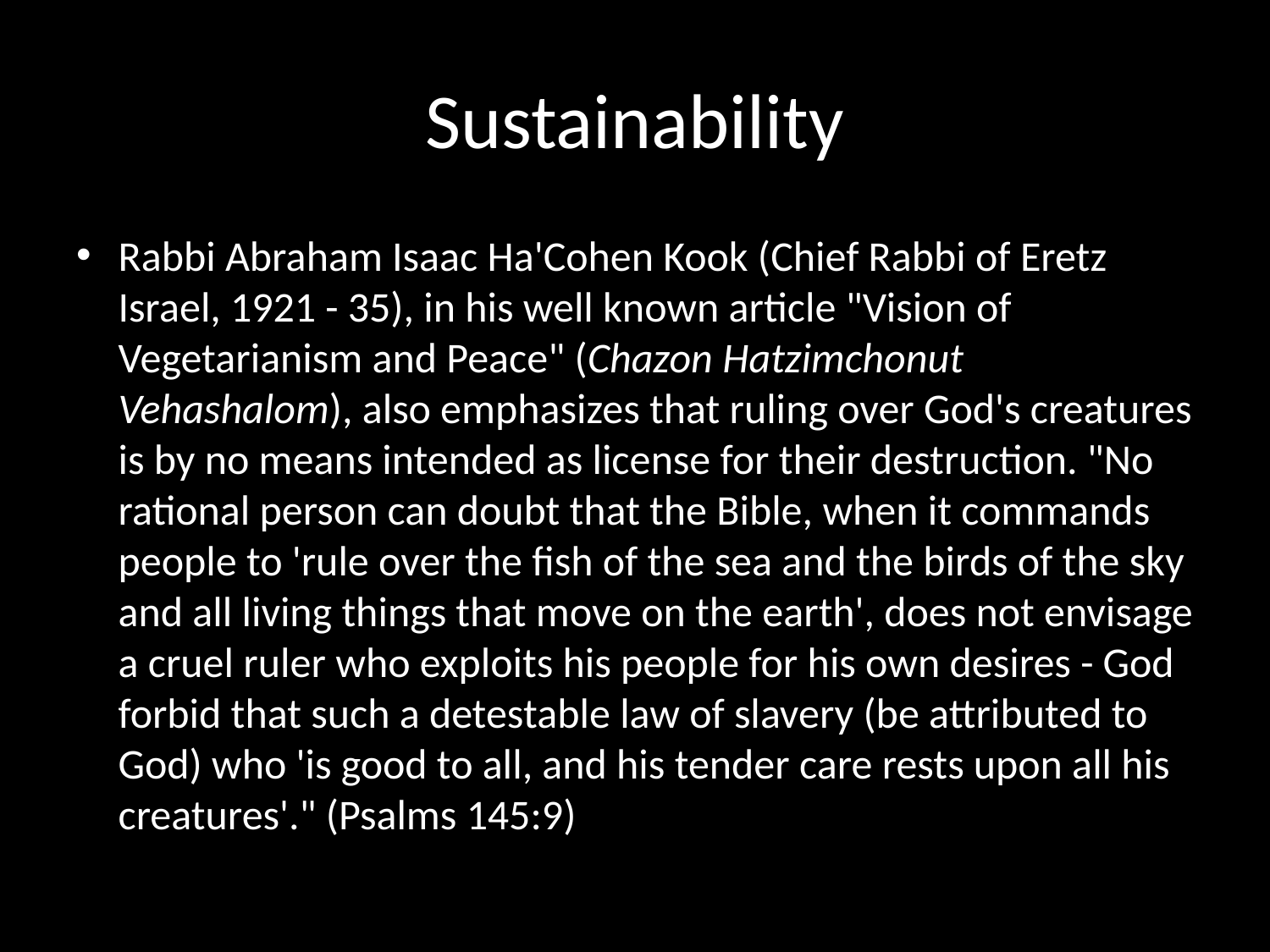

# Sustainability
Rabbi Abraham Isaac Ha'Cohen Kook (Chief Rabbi of Eretz Israel, 1921 - 35), in his well known article "Vision of Vegetarianism and Peace" (Chazon Hatzimchonut Vehashalom), also emphasizes that ruling over God's creatures is by no means intended as license for their destruction. "No rational person can doubt that the Bible, when it commands people to 'rule over the fish of the sea and the birds of the sky and all living things that move on the earth', does not envisage a cruel ruler who exploits his people for his own desires - God forbid that such a detestable law of slavery (be attributed to God) who 'is good to all, and his tender care rests upon all his creatures'." (Psalms 145:9)